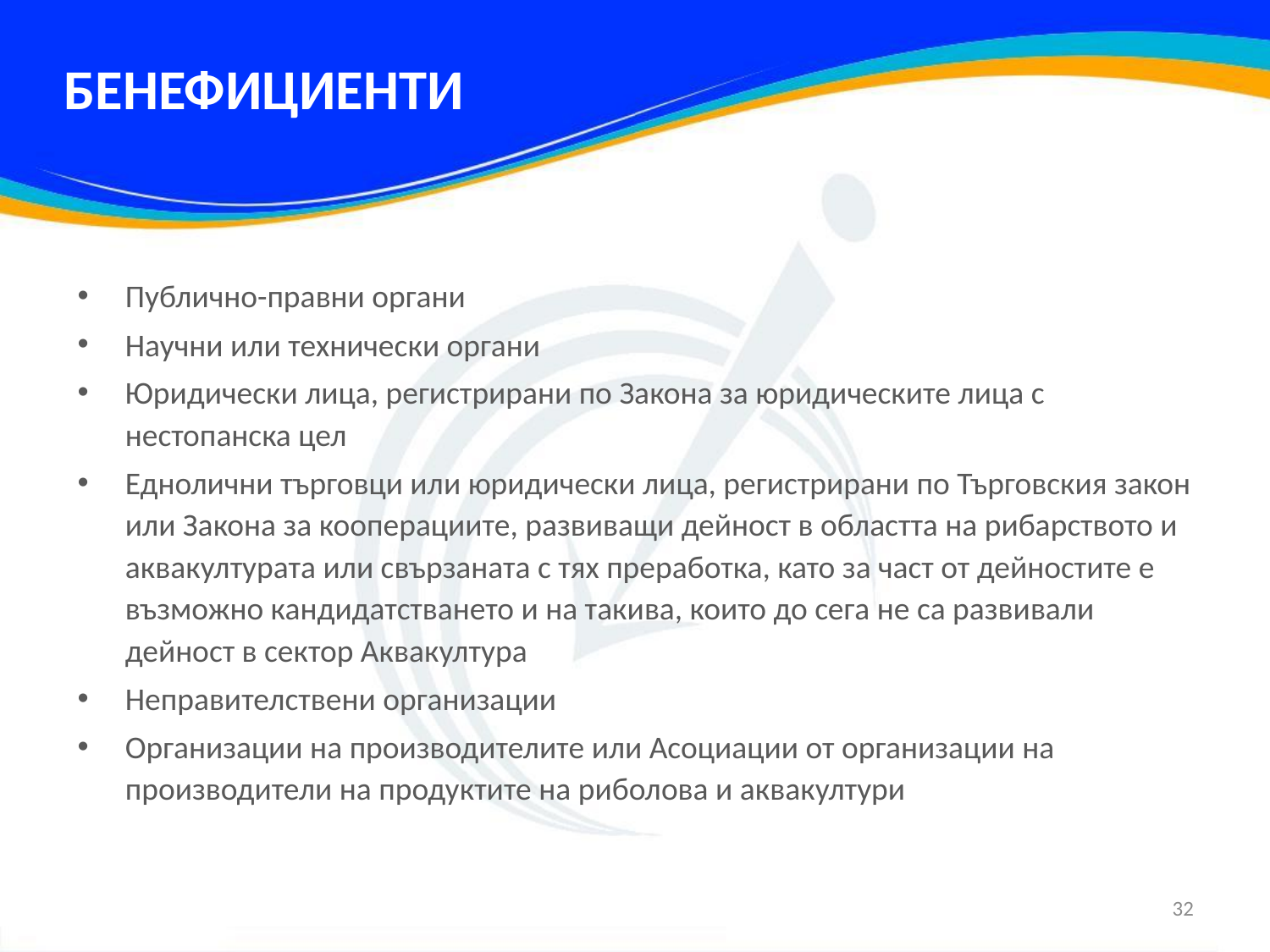

# БЕНЕФИЦИЕНТИ
Публично-правни органи
Научни или технически органи
Юридически лица, регистрирани по Закона за юридическите лица с нестопанска цел
Еднолични търговци или юридически лица, регистрирани по Търговския закон или Закона за кооперациите, развиващи дейност в областта на рибарството и аквакултурата или свързаната с тях преработка, като за част от дейностите е възможно кандидатстването и на такива, които до сега не са развивали дейност в сектор Аквакултура
Неправителствени организации
Организации на производителите или Асоциации от организации на производители на продуктите на риболова и аквакултури

32